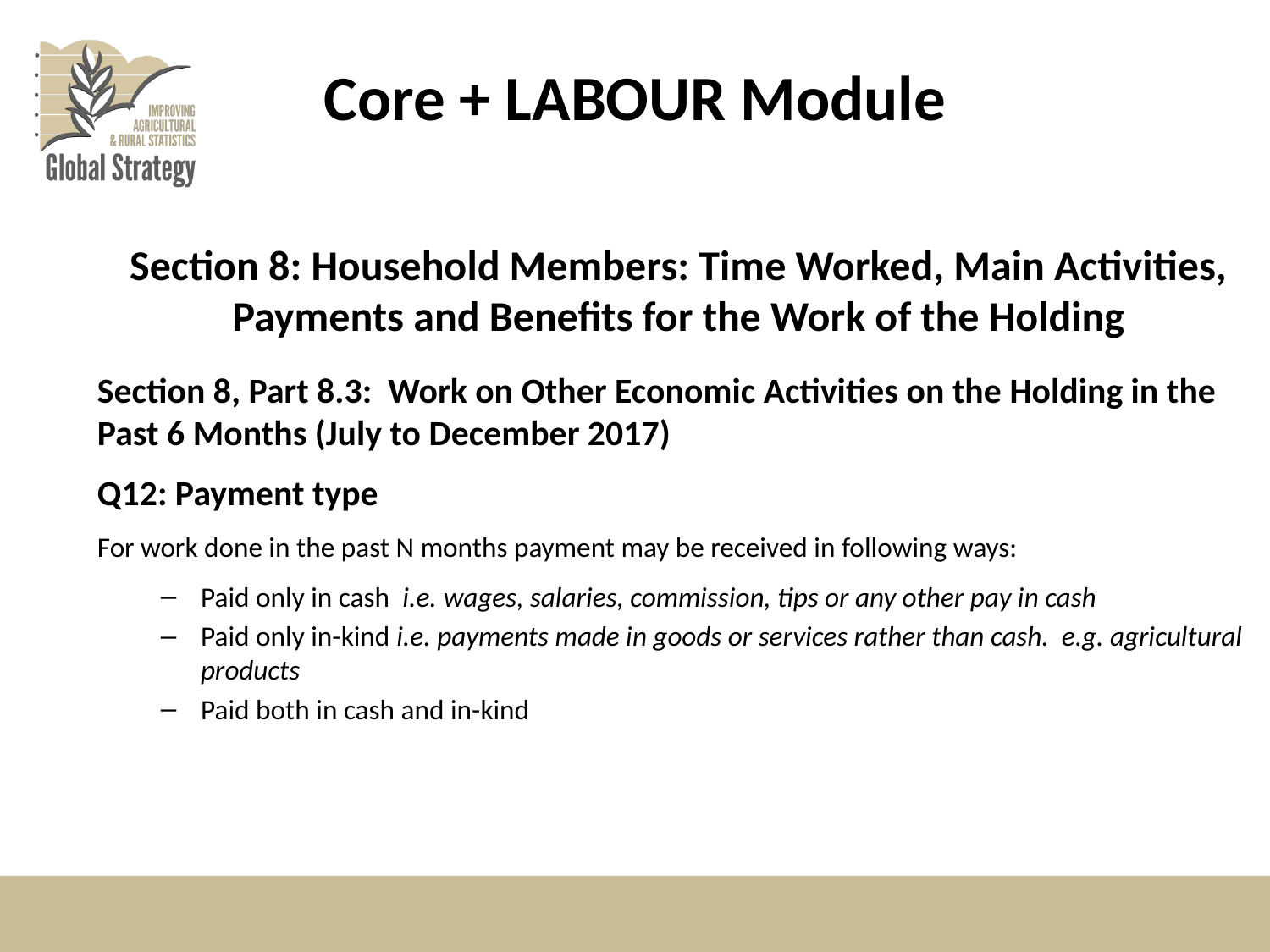

# Core + LABOUR Module

Section 8: Household Members: Time Worked, Main Activities, Payments and Benefits for the Work of the Holding
Section 8, Part 8.3:  Work on Other Economic Activities on the Holding in the Past 6 Months (July to December 2017)
Q12: Payment type
For work done in the past N months payment may be received in following ways:
Paid only in cash  i.e. wages, salaries, commission, tips or any other pay in cash
Paid only in-kind i.e. payments made in goods or services rather than cash.  e.g. agricultural products
Paid both in cash and in-kind